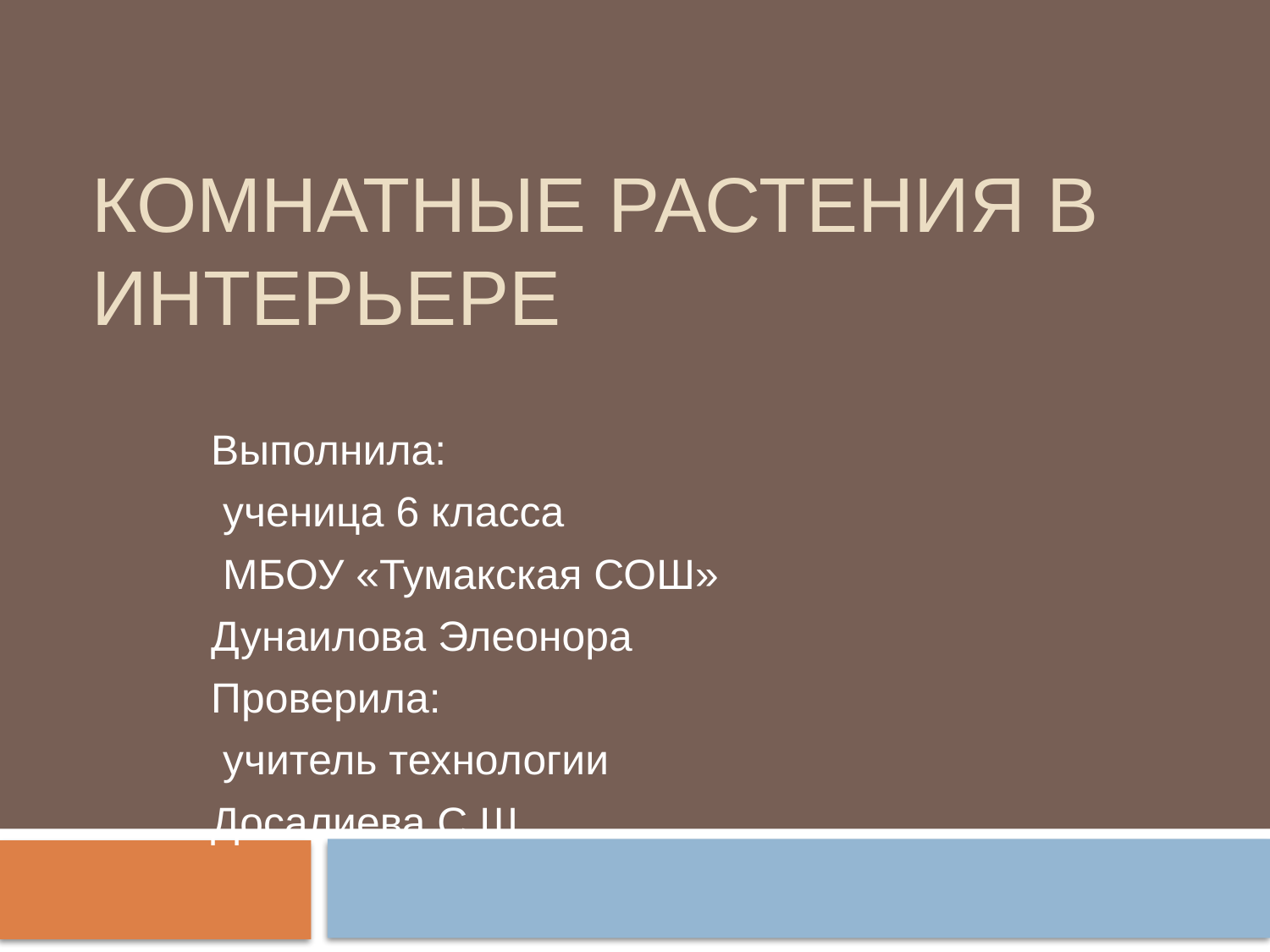

# Комнатные растения в интерьере
Выполнила:
 ученица 6 класса
 МБОУ «Тумакская СОШ»
Дунаилова Элеонора
Проверила:
 учитель технологии
Досалиева С.Ш.